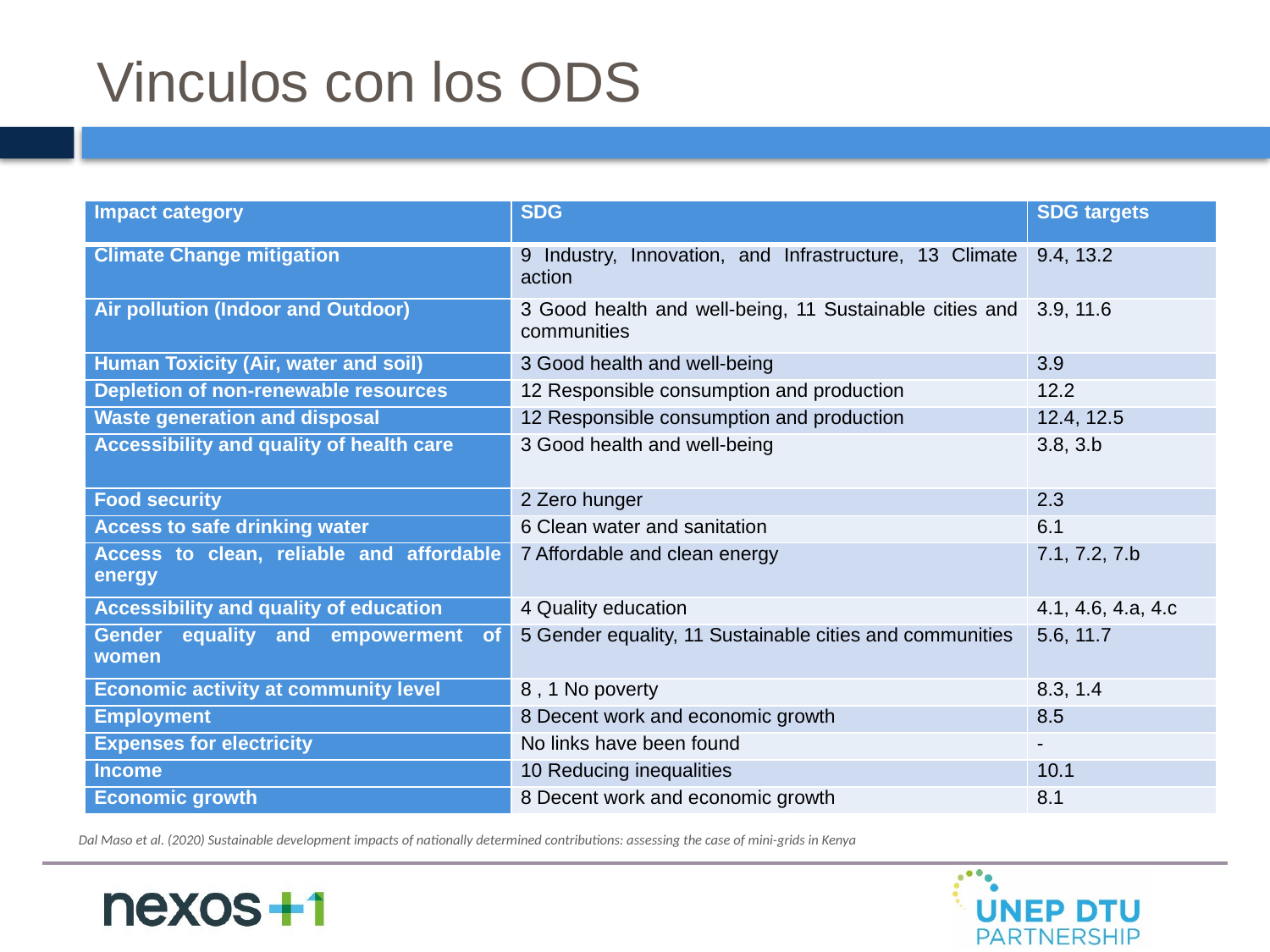

# Vinculos con los ODS
| Impact category | SDG | SDG targets |
| --- | --- | --- |
| Climate Change mitigation | 9 Industry, Innovation, and Infrastructure, 13 Climate action | 9.4, 13.2 |
| Air pollution (Indoor and Outdoor) | 3 Good health and well-being, 11 Sustainable cities and communities | 3.9, 11.6 |
| Human Toxicity (Air, water and soil) | 3 Good health and well-being | 3.9 |
| Depletion of non-renewable resources | 12 Responsible consumption and production | 12.2 |
| Waste generation and disposal | 12 Responsible consumption and production | 12.4, 12.5 |
| Accessibility and quality of health care | 3 Good health and well-being | 3.8, 3.b |
| Food security | 2 Zero hunger | 2.3 |
| Access to safe drinking water | 6 Clean water and sanitation | 6.1 |
| Access to clean, reliable and affordable energy | 7 Affordable and clean energy | 7.1, 7.2, 7.b |
| Accessibility and quality of education | 4 Quality education | 4.1, 4.6, 4.a, 4.c |
| Gender equality and empowerment of women | 5 Gender equality, 11 Sustainable cities and communities | 5.6, 11.7 |
| Economic activity at community level | 8 , 1 No poverty | 8.3, 1.4 |
| Employment | 8 Decent work and economic growth | 8.5 |
| Expenses for electricity | No links have been found | - |
| Income | 10 Reducing inequalities | 10.1 |
| Economic growth | 8 Decent work and economic growth | 8.1 |
Dal Maso et al. (2020) Sustainable development impacts of nationally determined contributions: assessing the case of mini-grids in Kenya